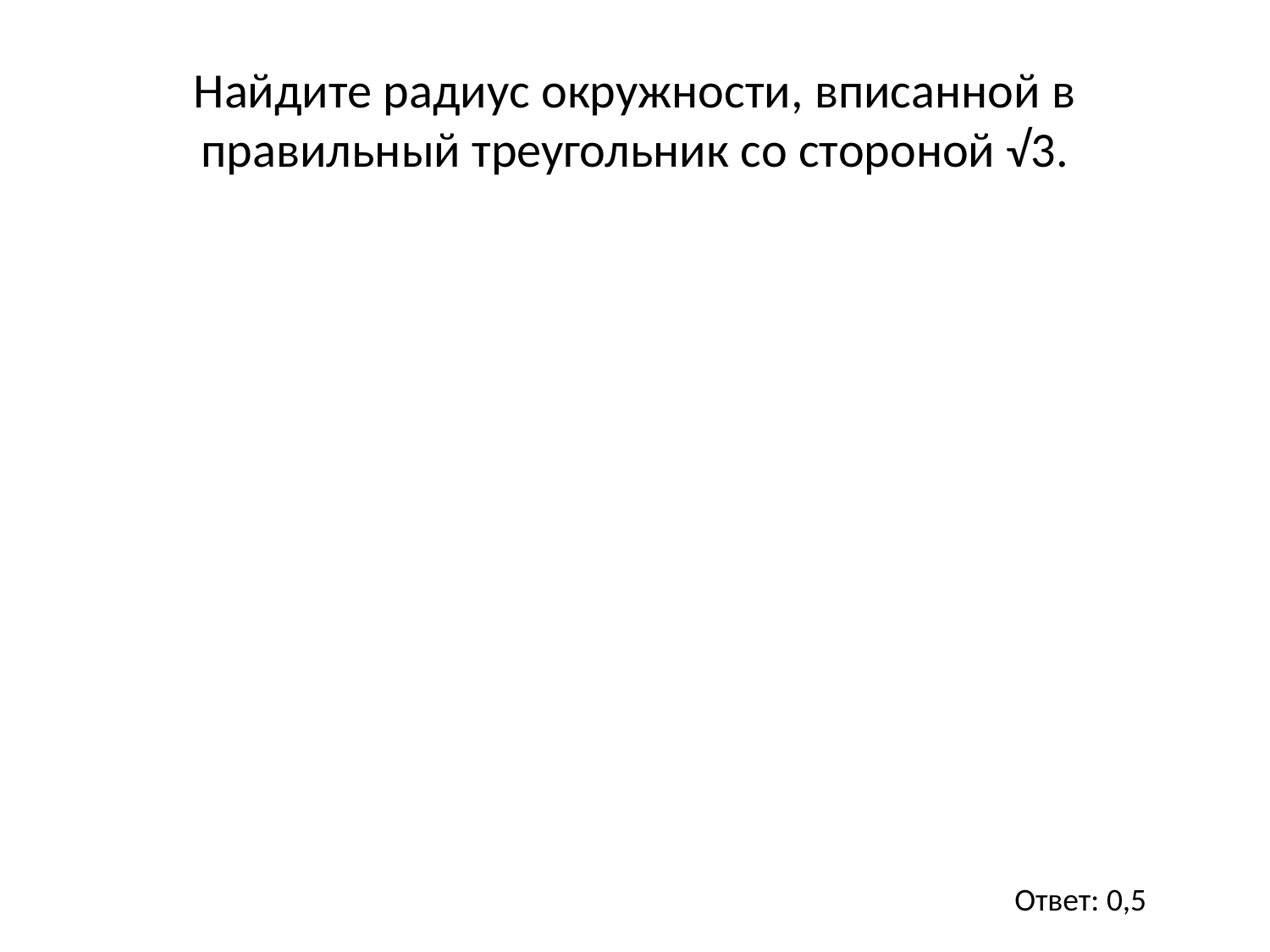

# Найдите радиус окружности, вписанной в правильный треугольник со стороной √3.
Ответ: 0,5